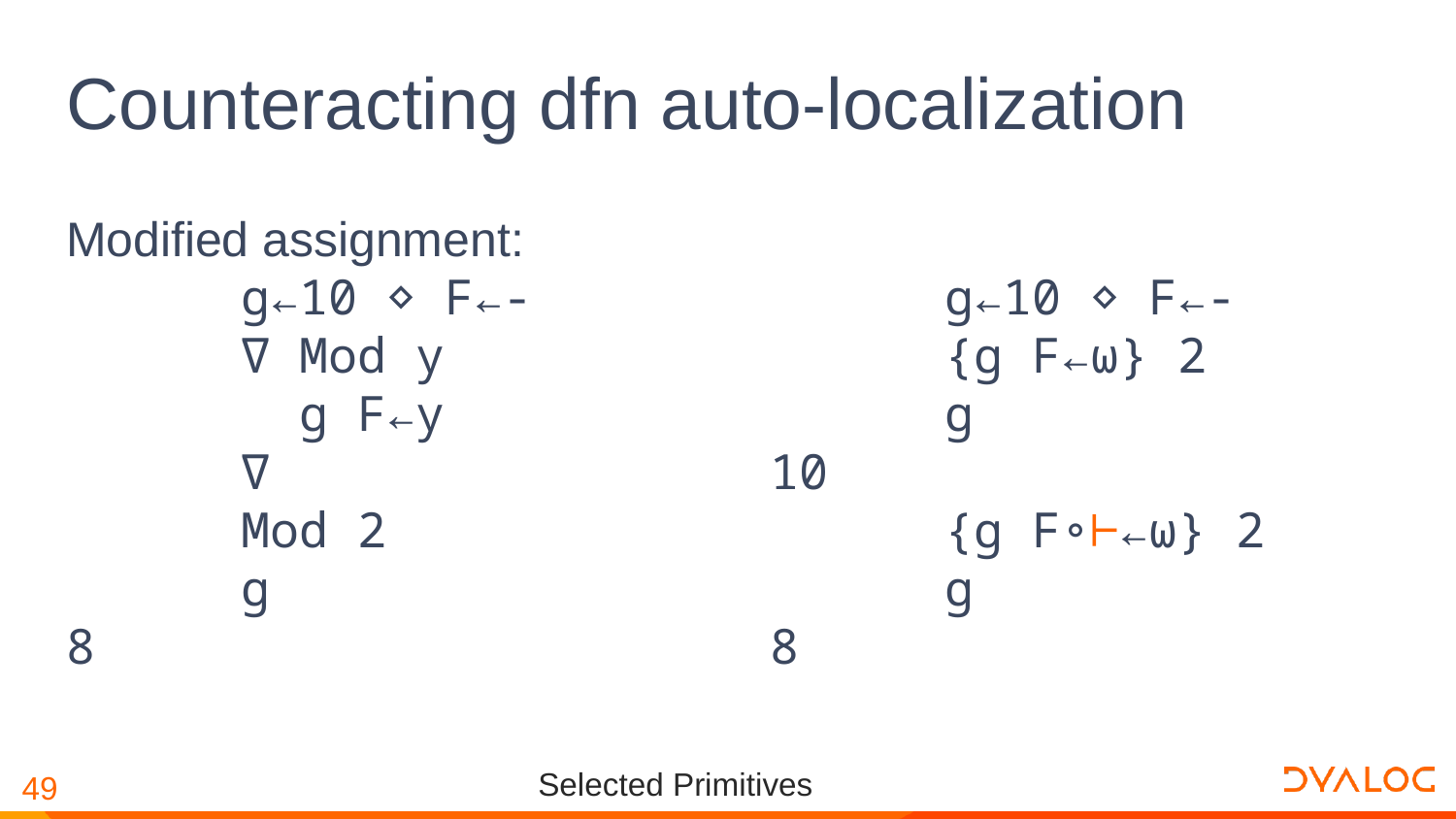

# Counteracting dfn auto-localization
Modified assignment:
      g←10 ⋄ F←-
      ∇ Mod y
        g F←y
      ∇
      Mod 2
      g
8

      g←10 ⋄ F←-
      {g F←⍵} 2
      g
10
      {g F∘⊢←⍵} 2
      g
8